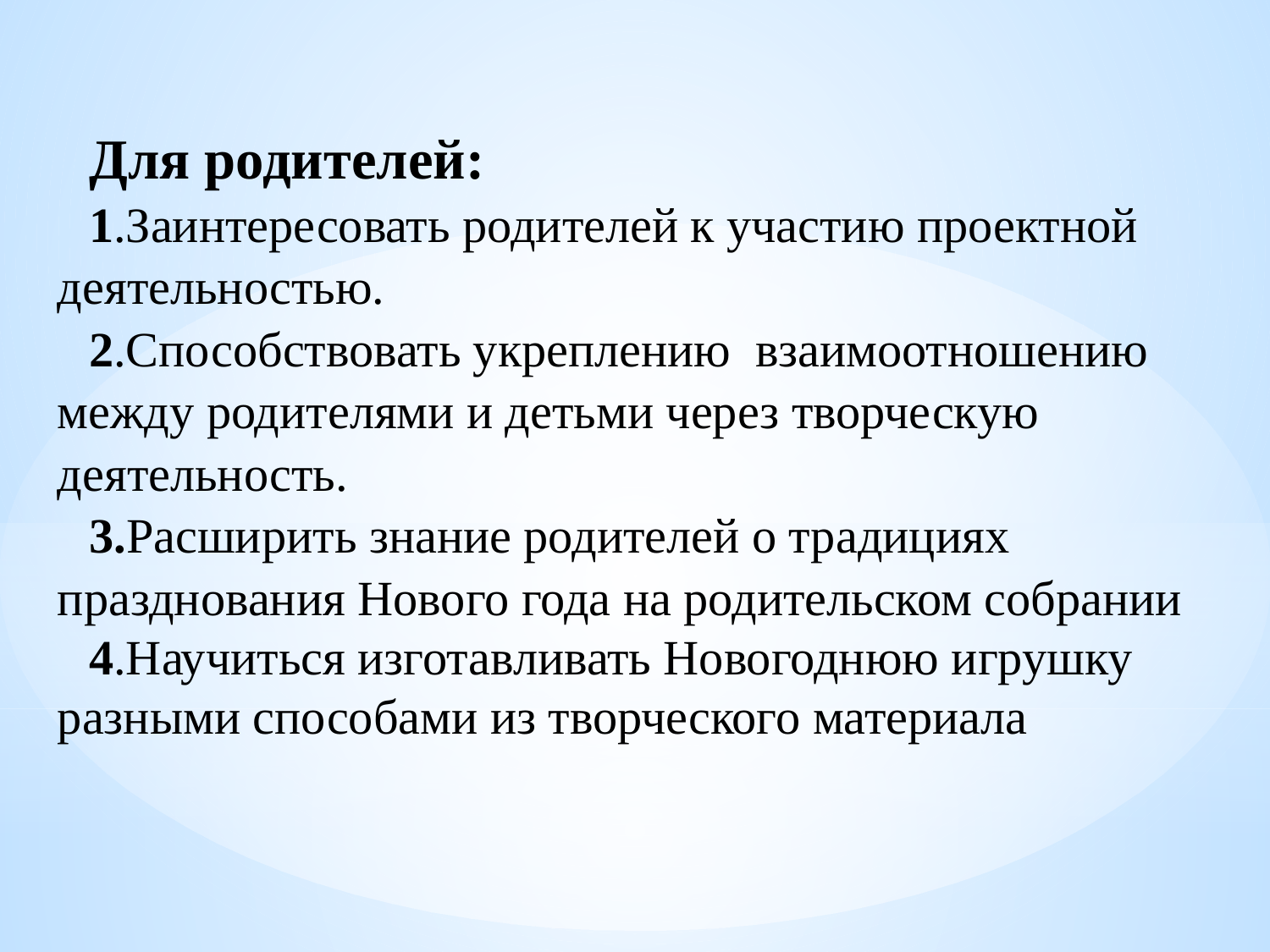

Для родителей:
1.Заинтересовать родителей к участию проектной деятельностью.
2.Способствовать укреплению  взаимоотношению между родителями и детьми через творческую деятельность.
3.Расширить знание родителей о традициях празднования Нового года на родительском собрании
4.Научиться изготавливать Новогоднюю игрушку разными способами из творческого материала